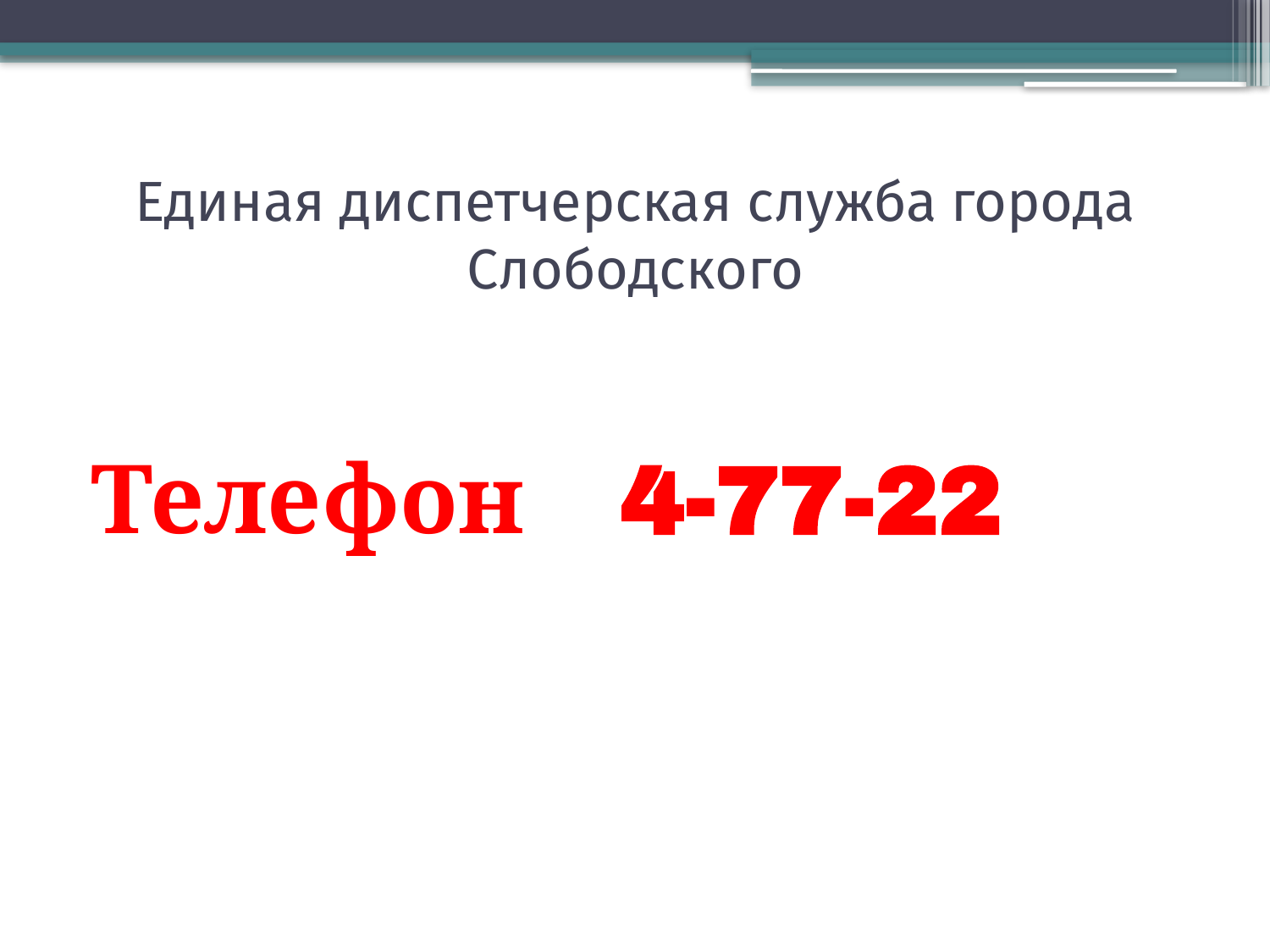

# Единая диспетчерская служба города Слободского

Телефон    4-77-22